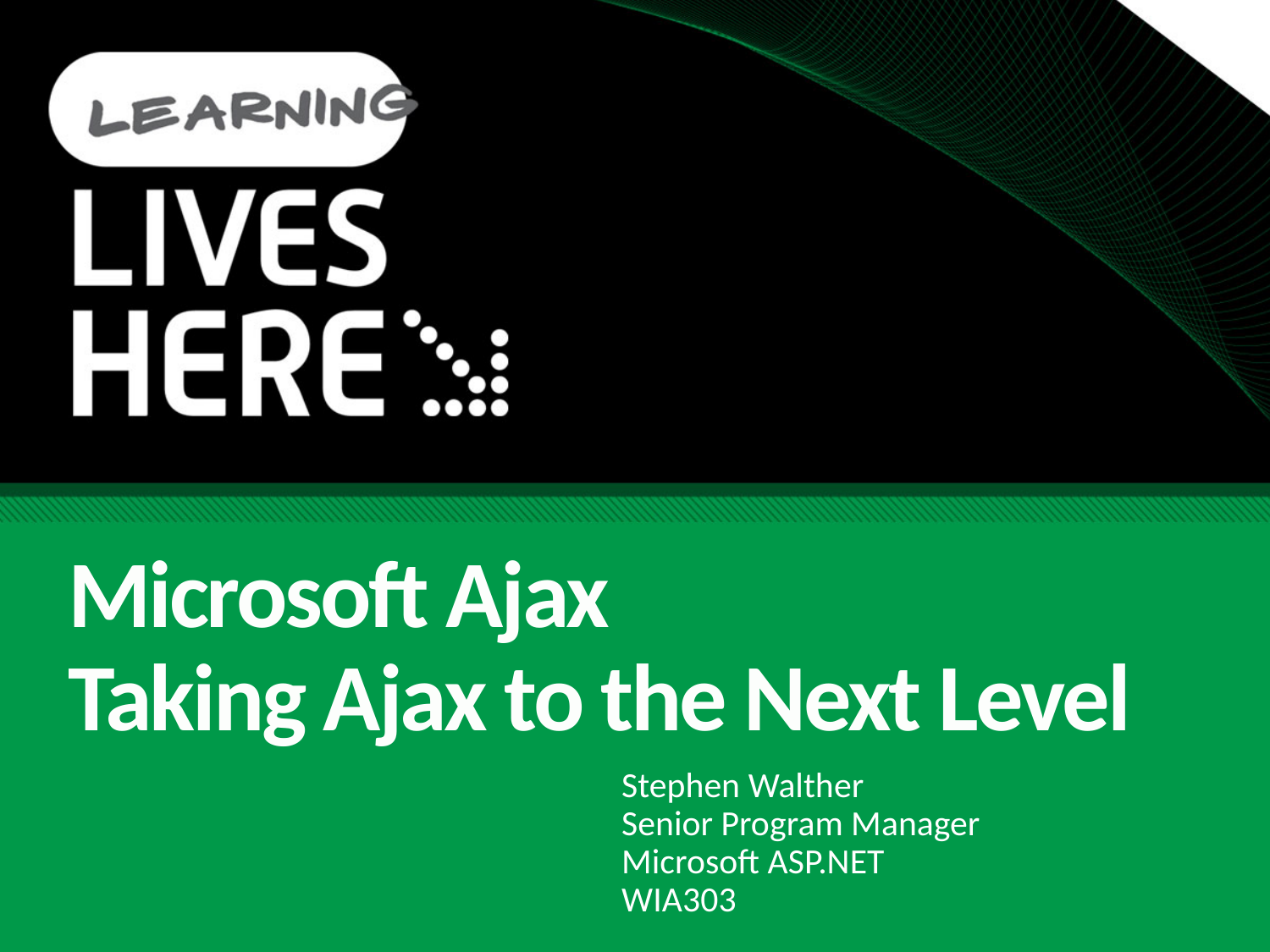

# Microsoft Ajax Taking Ajax to the Next Level
Stephen Walther
Senior Program Manager
Microsoft ASP.NET
WIA303